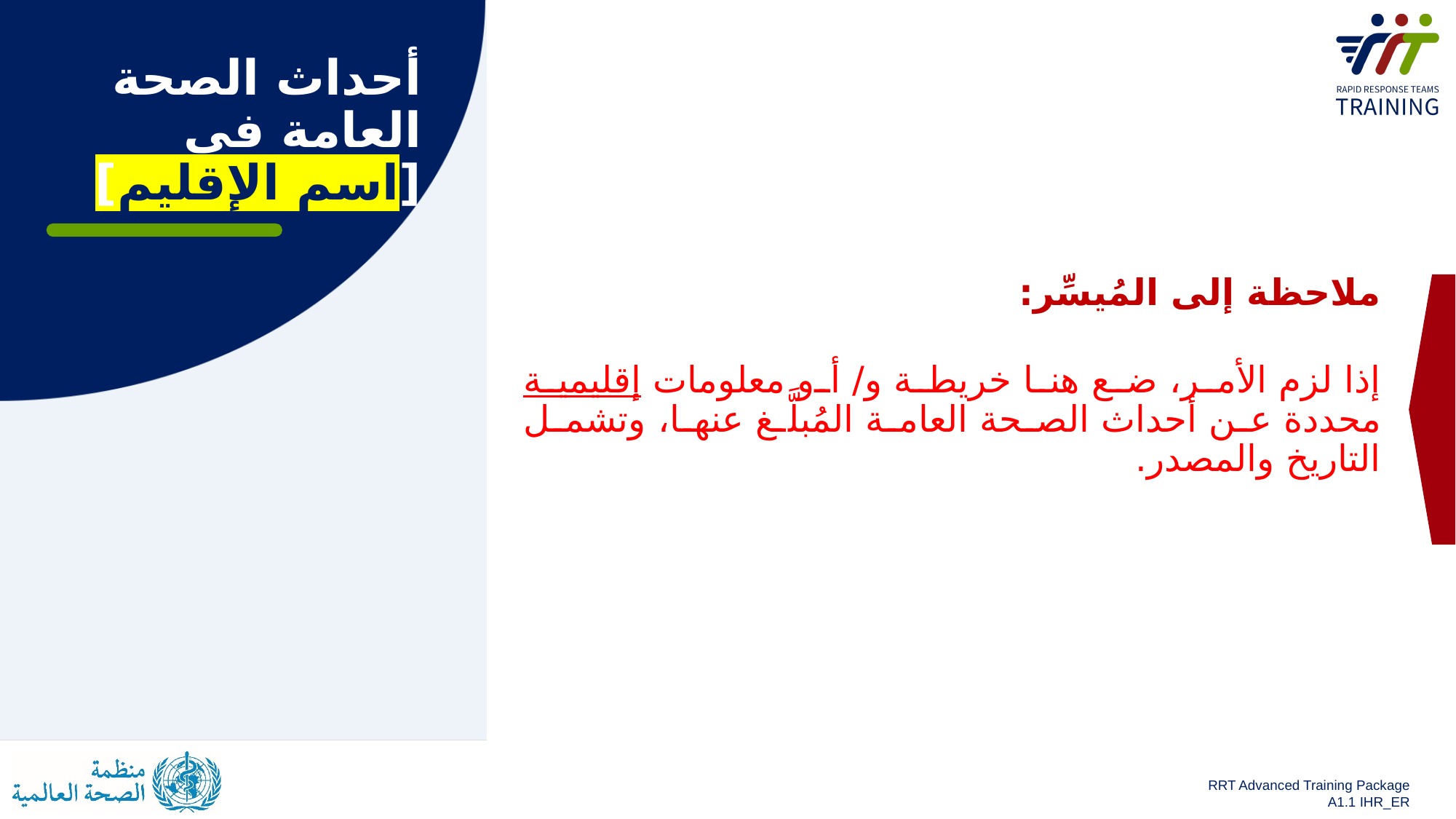

أحداث الصحة العامة في [اسم الإقليم]

ملاحظة إلى المُيسِّر:

إذا لزم الأمر، ضع هنا خريطة و/ أو معلومات إقليمية محددة عن أحداث الصحة العامة المُبلَّغ عنها، وتشمل التاريخ والمصدر.